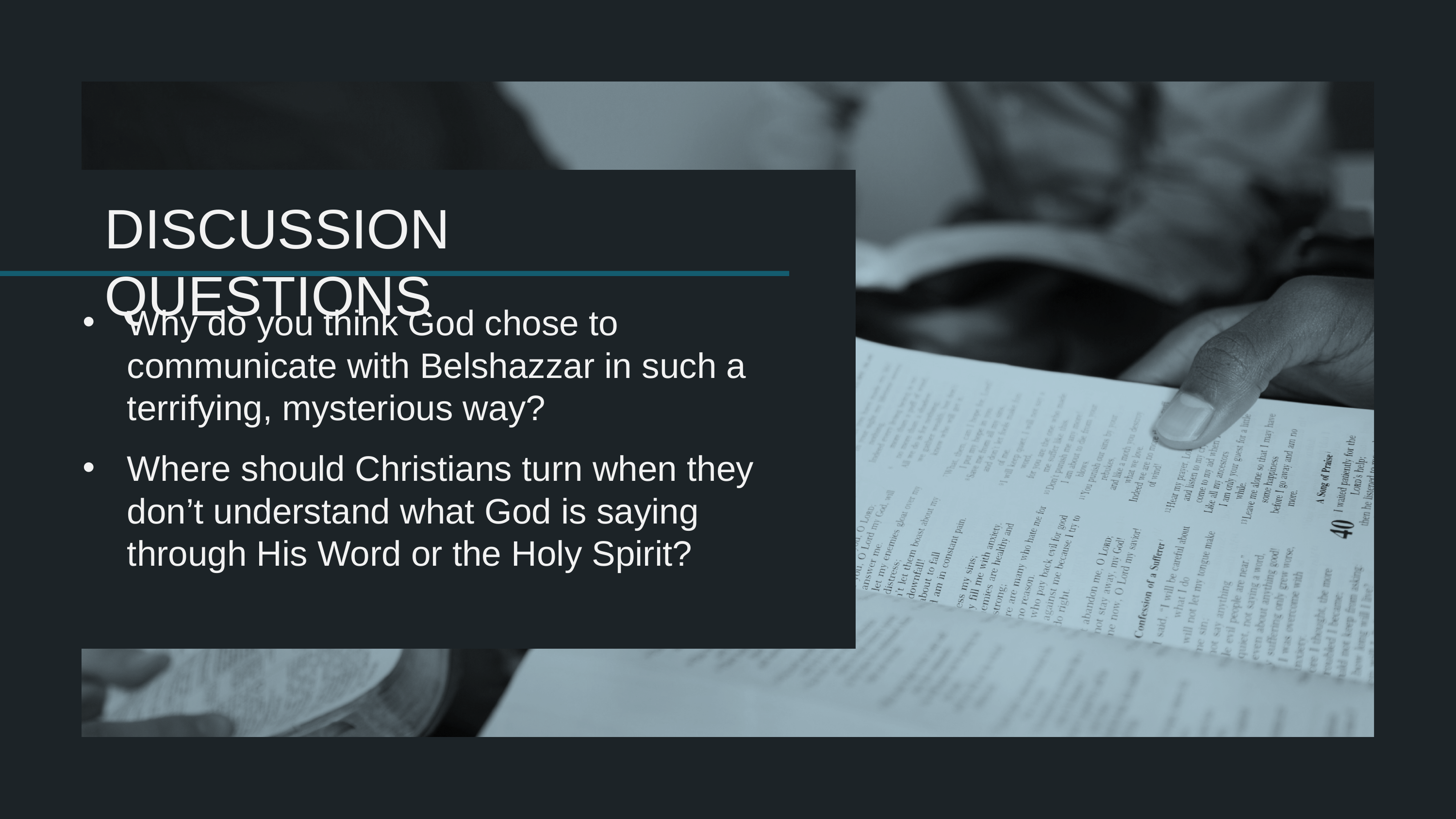

Why do you think God chose to communicate with Belshazzar in such a terrifying, mysterious way?
Where should Christians turn when they don’t understand what God is saying through His Word or the Holy Spirit?